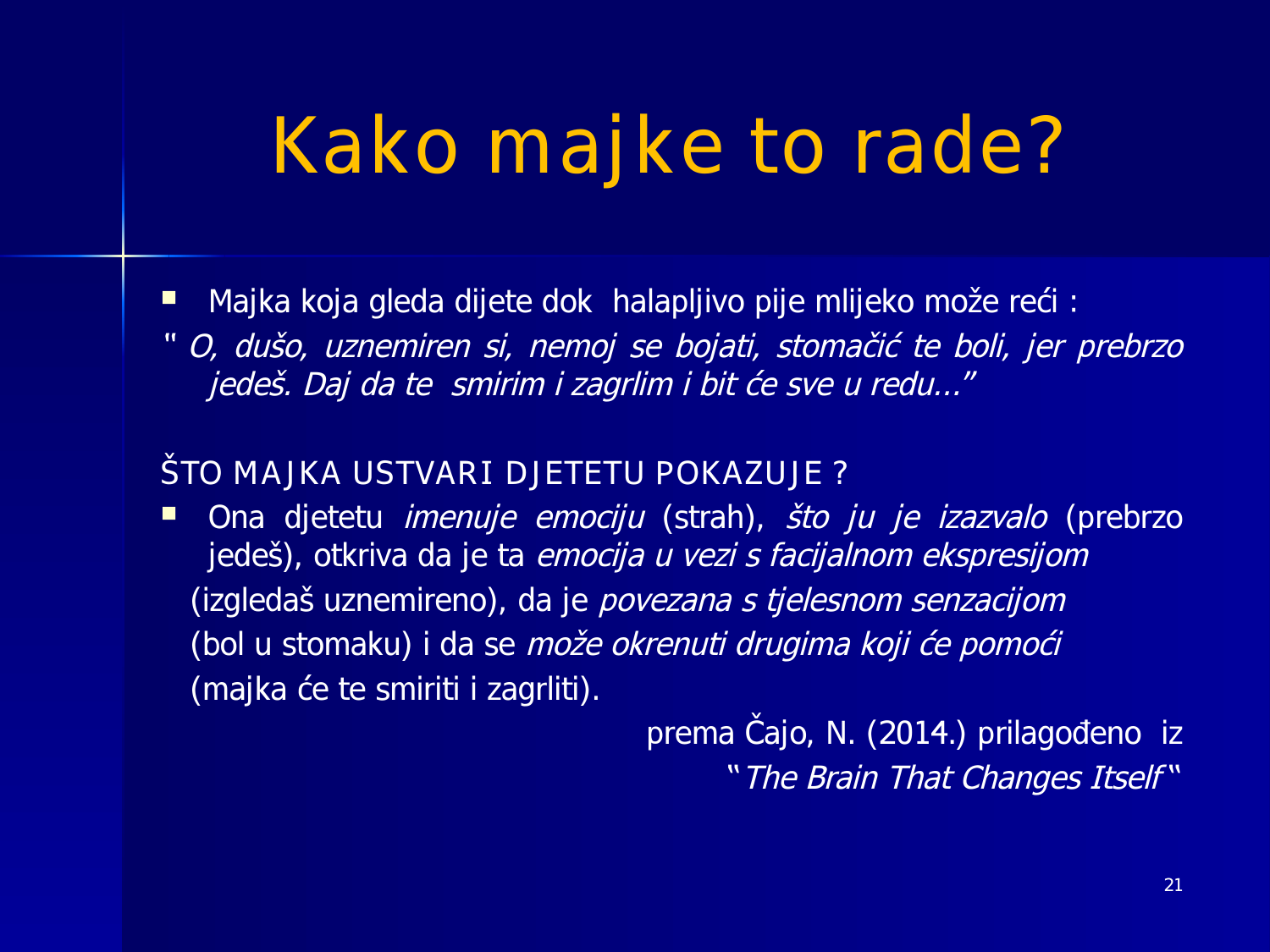

# Kako majke to rade?
Majka koja gleda dijete dok  halapljivo pije mlijeko može reći :
“ O, dušo, uznemiren si, nemoj se bojati, stomačić te boli, jer prebrzo jedeš. Daj da te  smirim i zagrlim i bit će sve u redu...”

ŠTO MAJKA USTVARI DJETETU POKAZUJE ?
Ona djetetu imenuje emociju (strah), što ju je izazvalo (prebrzo jedeš), otkriva da je ta emocija u vezi s facijalnom ekspresijom
   (izgledaš uznemireno), da je povezana s tjelesnom senzacijom
   (bol u stomaku) i da se može okrenuti drugima koji će pomoći
   (majka će te smiriti i zagrliti).
prema Čajo, N. (2014.) prilagođeno  iz
 “The Brain That Changes Itself “

21